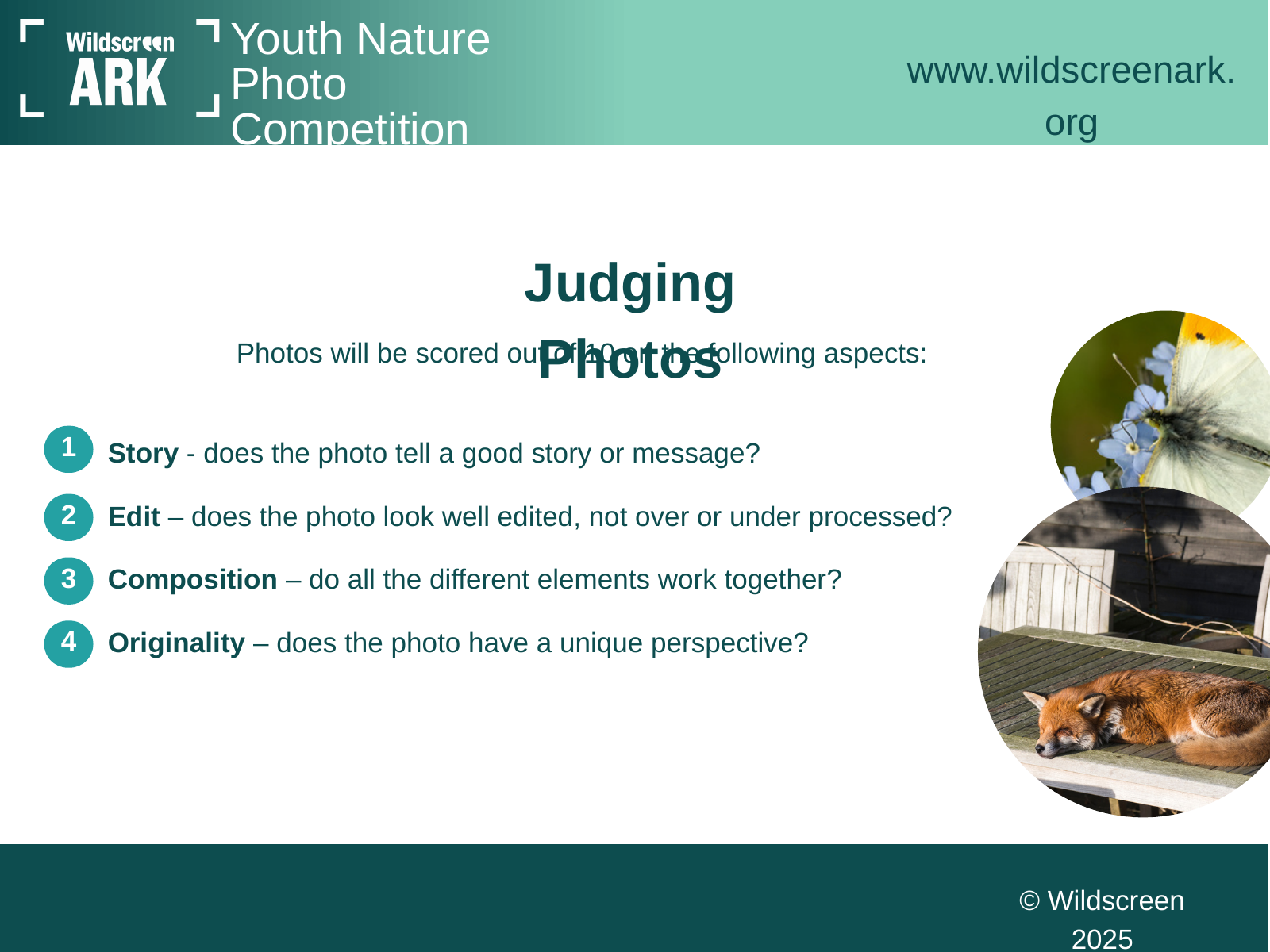

Youth Nature Photo Competition
www.wildscreenark.org
Judging Photos

Photos will be scored out of 10 on the following aspects:

Story - does the photo tell a good story or message?
Edit – does the photo look well edited, not over or under processed?
Composition – do all the different elements work together?
Originality – does the photo have a unique perspective?

1

2

3

4

© Wildscreen 2025